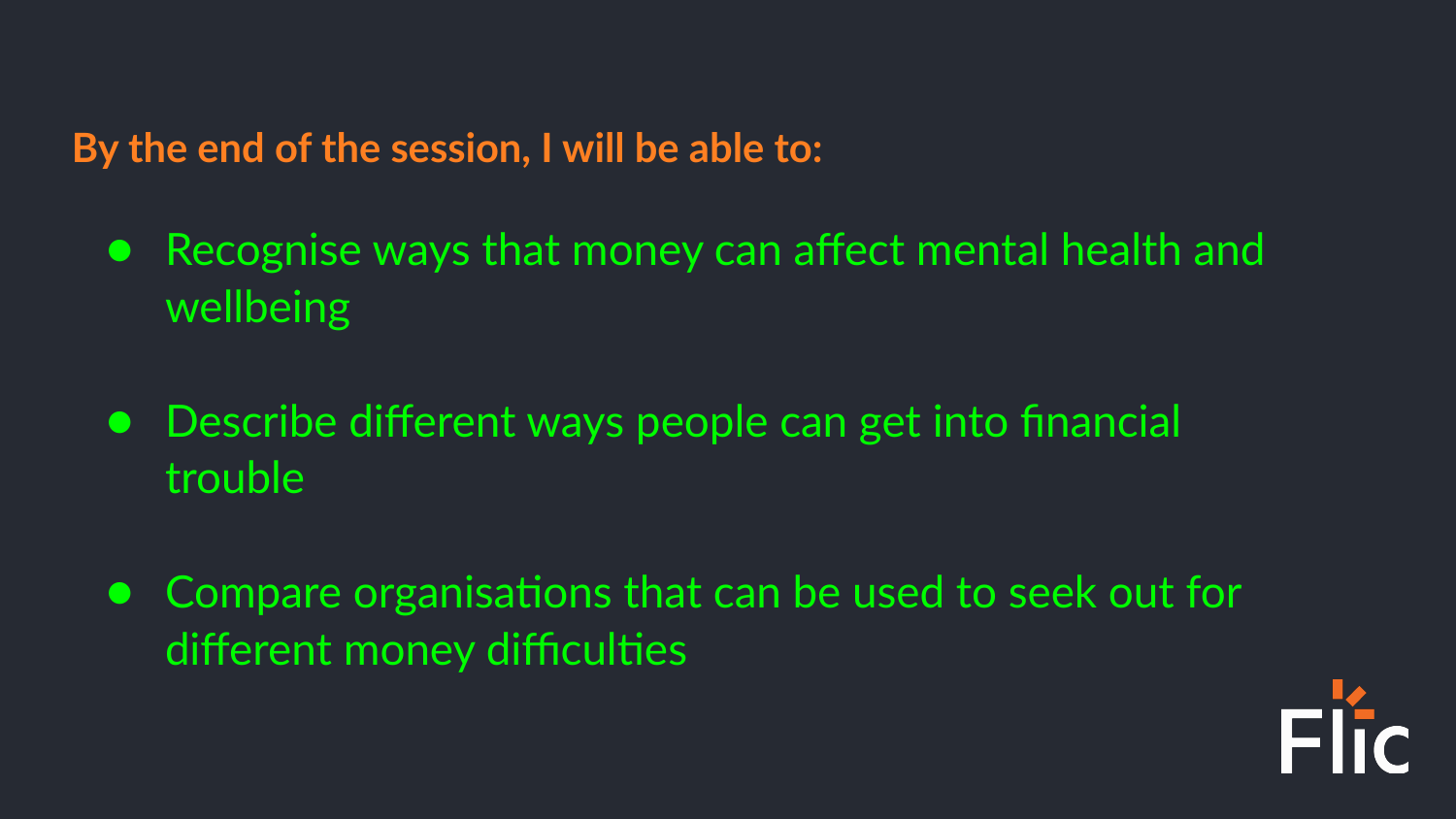

By the end of the session, I will be able to:

Recognise ways that money can affect mental health and wellbeing

Describe different ways people can get into financial trouble

Compare organisations that can be used to seek out for different money difficulties